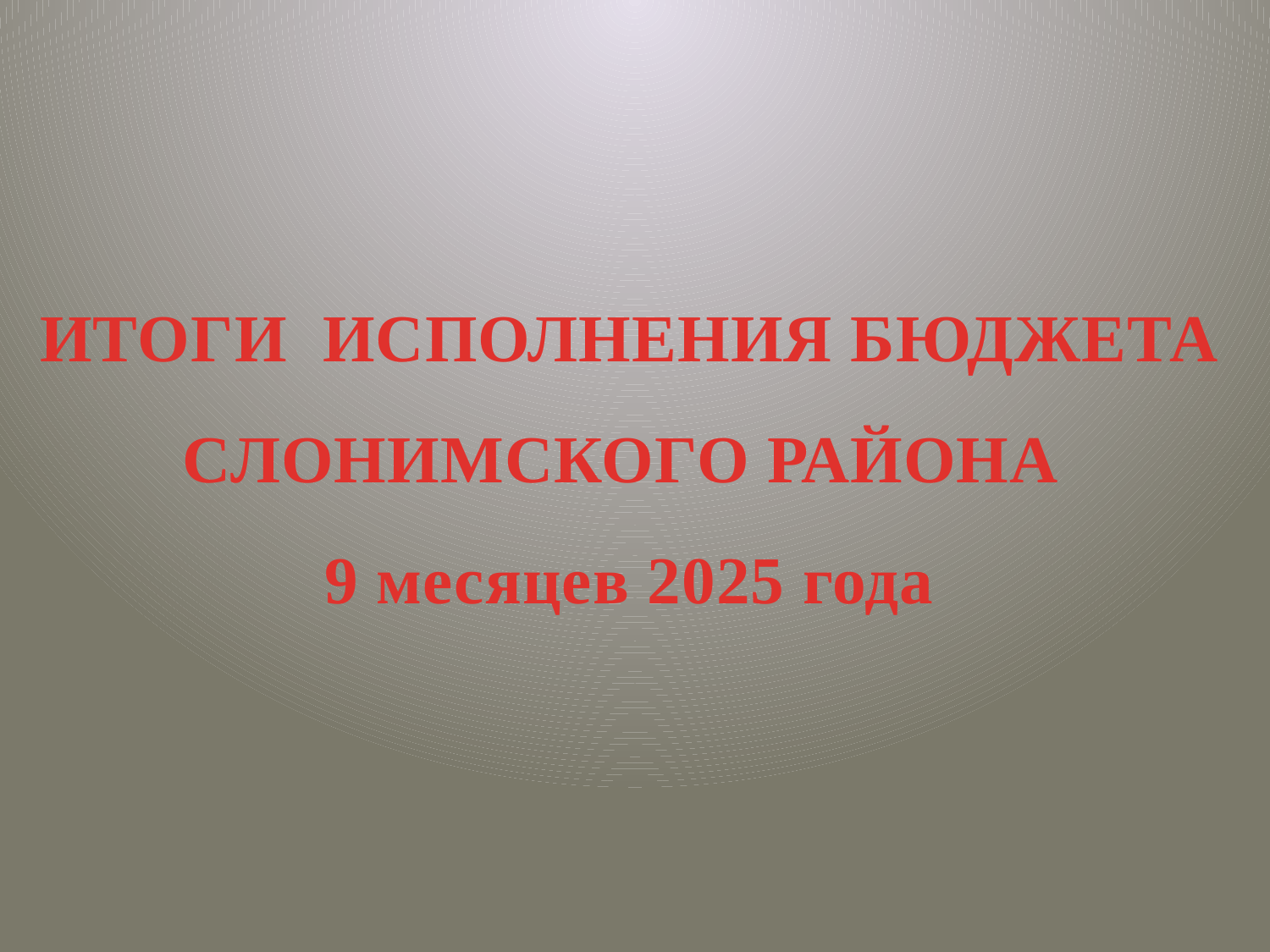

# ИТОГИ  ИСПОЛНЕНИЯ БЮДЖЕТА СЛОНИМСКОГО РАЙОНА 9 месяцев 2025 года